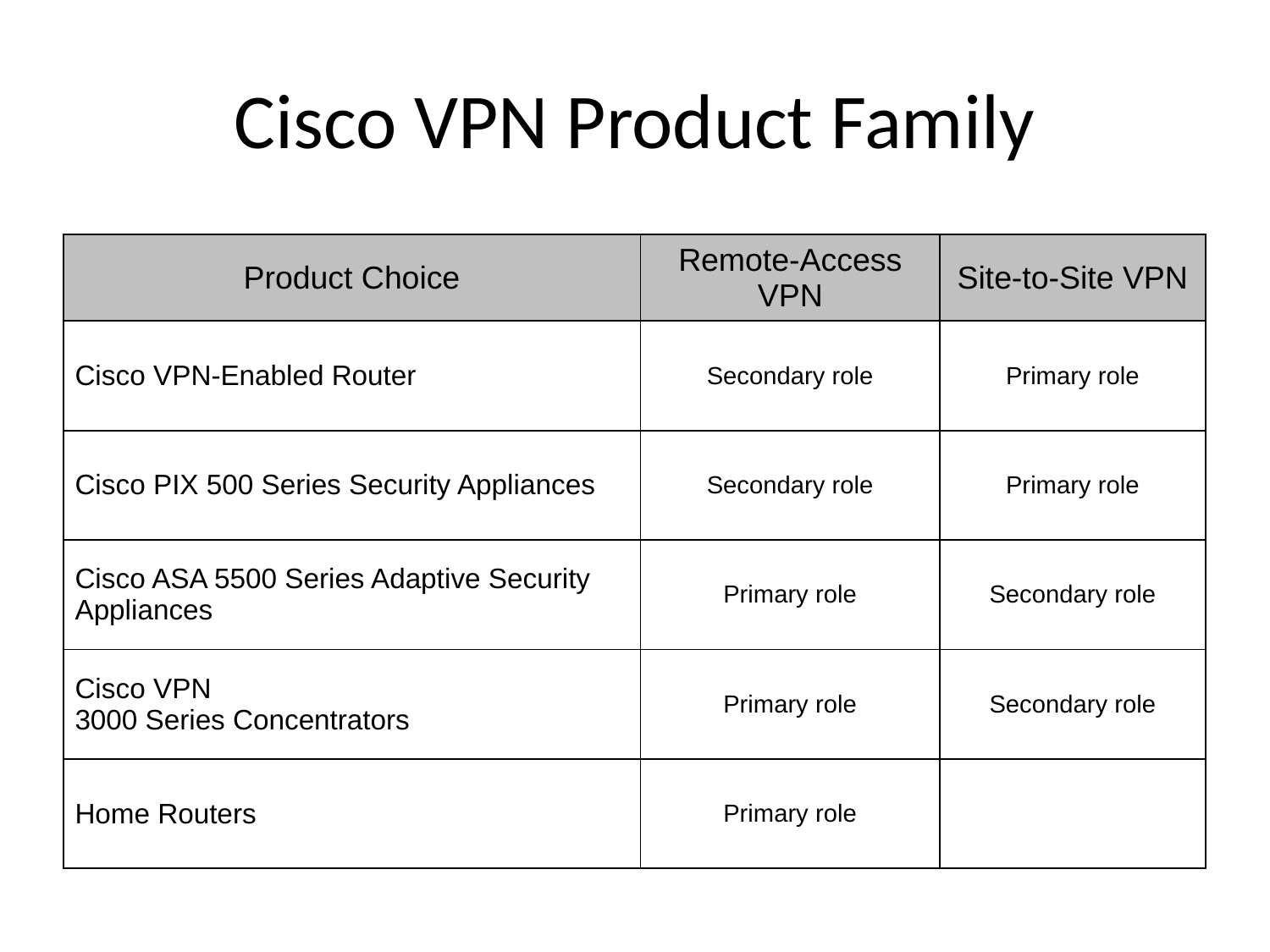

# Cisco VPN Product Family
| Product Choice | Remote-Access VPN | Site-to-Site VPN |
| --- | --- | --- |
| Cisco VPN-Enabled Router | Secondary role | Primary role |
| Cisco PIX 500 Series Security Appliances | Secondary role | Primary role |
| Cisco ASA 5500 Series Adaptive Security Appliances | Primary role | Secondary role |
| Cisco VPN 3000 Series Concentrators | Primary role | Secondary role |
| Home Routers | Primary role |  |